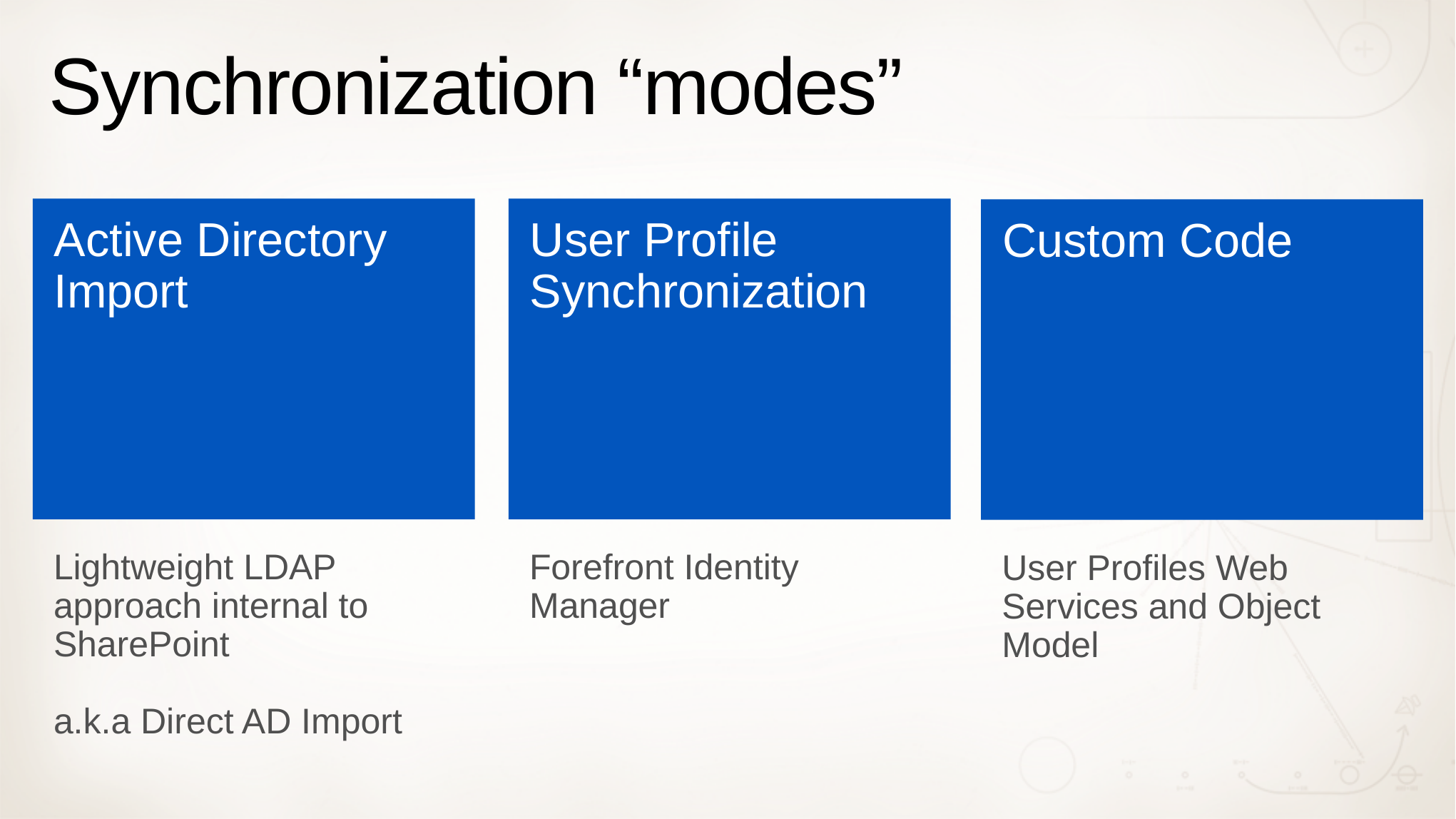

# Synchronization “modes”
Active Directory Import
User Profile Synchronization
Custom Code
Lightweight LDAP approach internal to SharePoint

a.k.a Direct AD Import
Forefront Identity Manager
User Profiles Web Services and Object Model